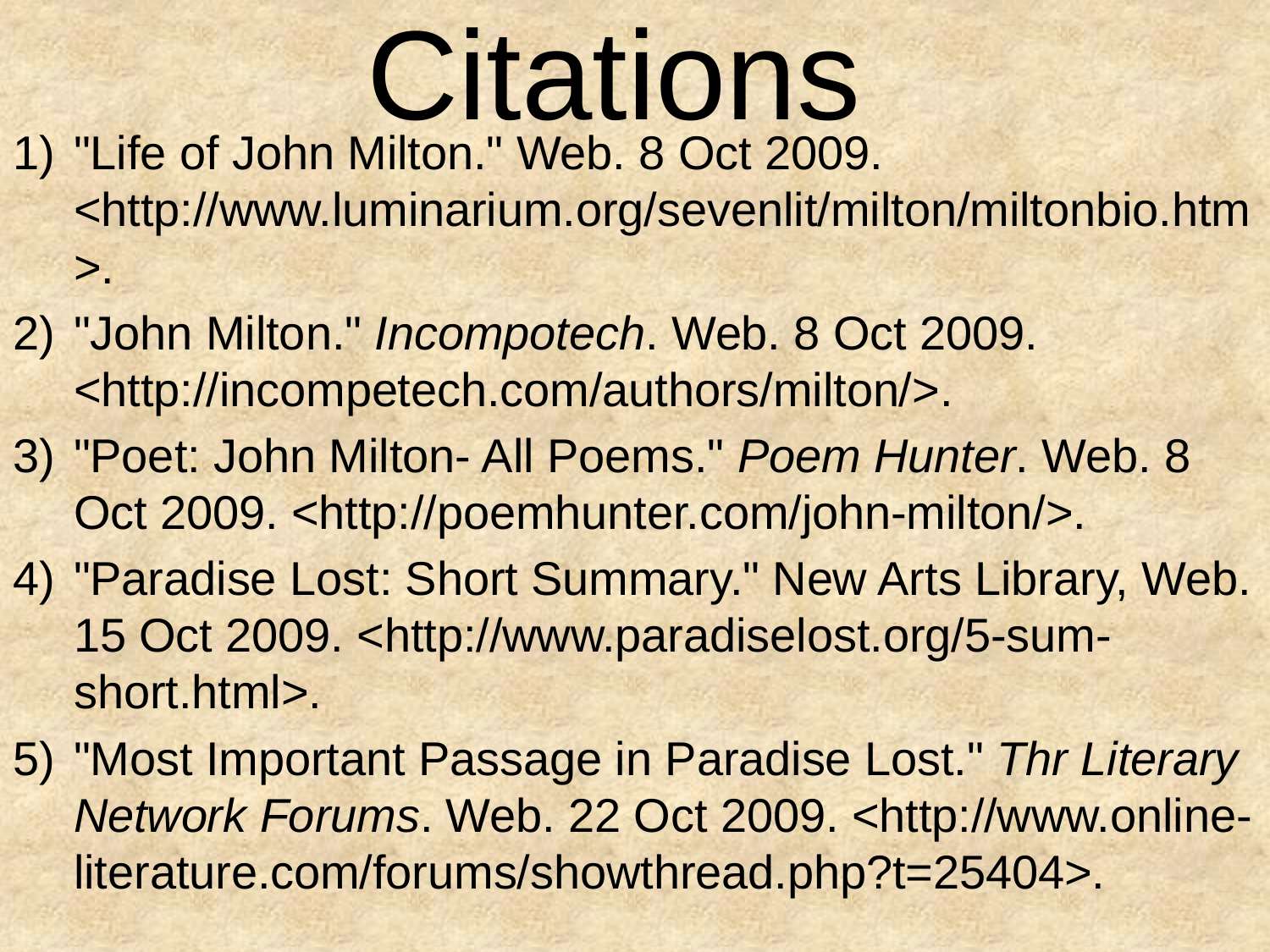

# Citations
"Life of John Milton." Web. 8 Oct 2009. <http://www.luminarium.org/sevenlit/milton/miltonbio.htm>.
"John Milton." Incompotech. Web. 8 Oct 2009. <http://incompetech.com/authors/milton/>.
"Poet: John Milton- All Poems." Poem Hunter. Web. 8 Oct 2009. <http://poemhunter.com/john-milton/>.
"Paradise Lost: Short Summary." New Arts Library, Web. 15 Oct 2009. <http://www.paradiselost.org/5-sum-short.html>.
"Most Important Passage in Paradise Lost." Thr Literary Network Forums. Web. 22 Oct 2009. <http://www.online-literature.com/forums/showthread.php?t=25404>.